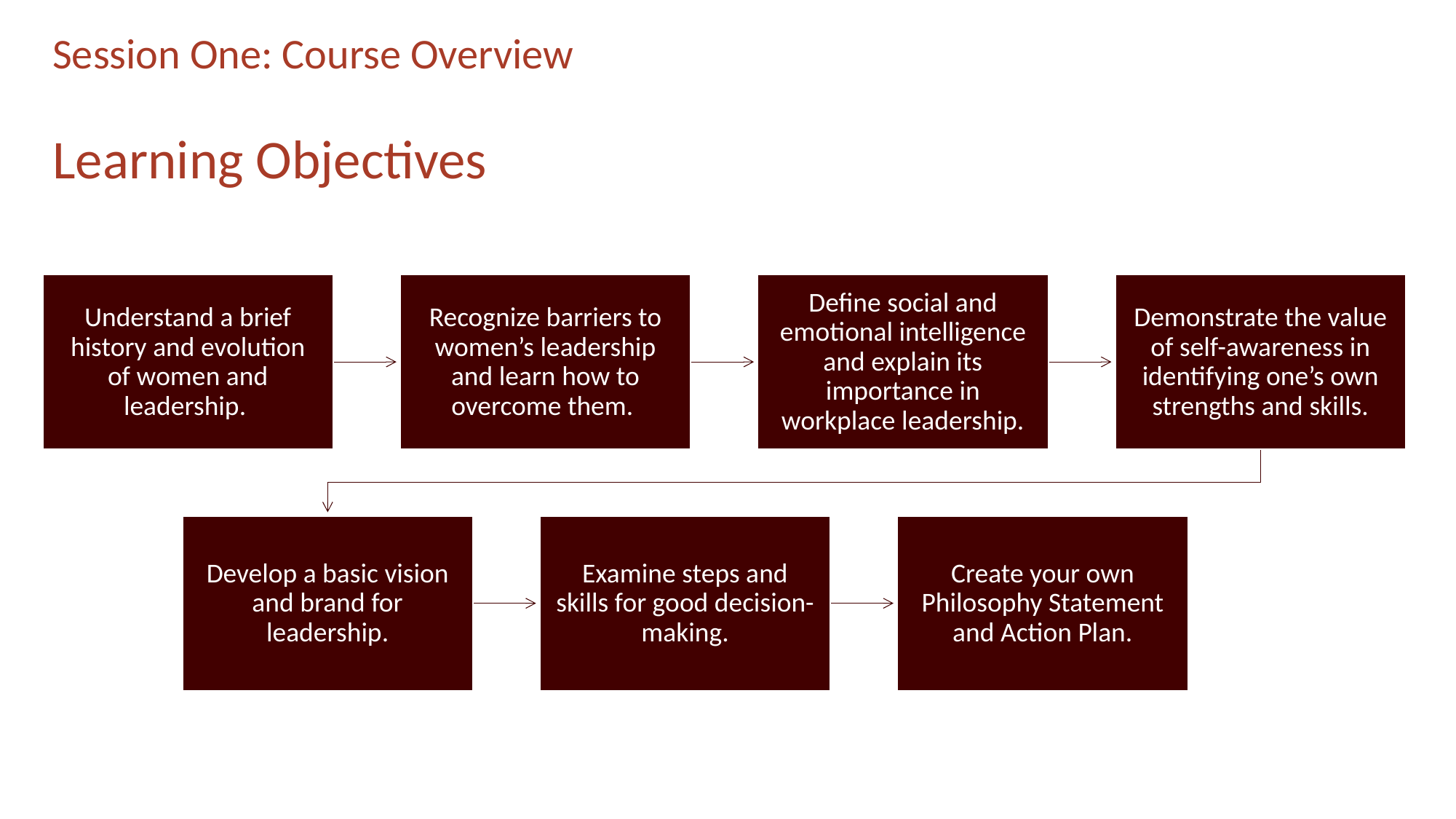

# Session One: Course Overview
Learning Objectives

Understand a brief history and evolution of women and leadership.

Recognize barriers to women’s leadership and learn how to overcome them.

Define social and emotional intelligence and explain its importance in workplace leadership.

Demonstrate the value of self-awareness in identifying one’s own strengths and skills.

Develop a basic vision and brand for leadership.

Examine steps and skills for good decision-making.
Create your own Philosophy Statement and Action Plan.